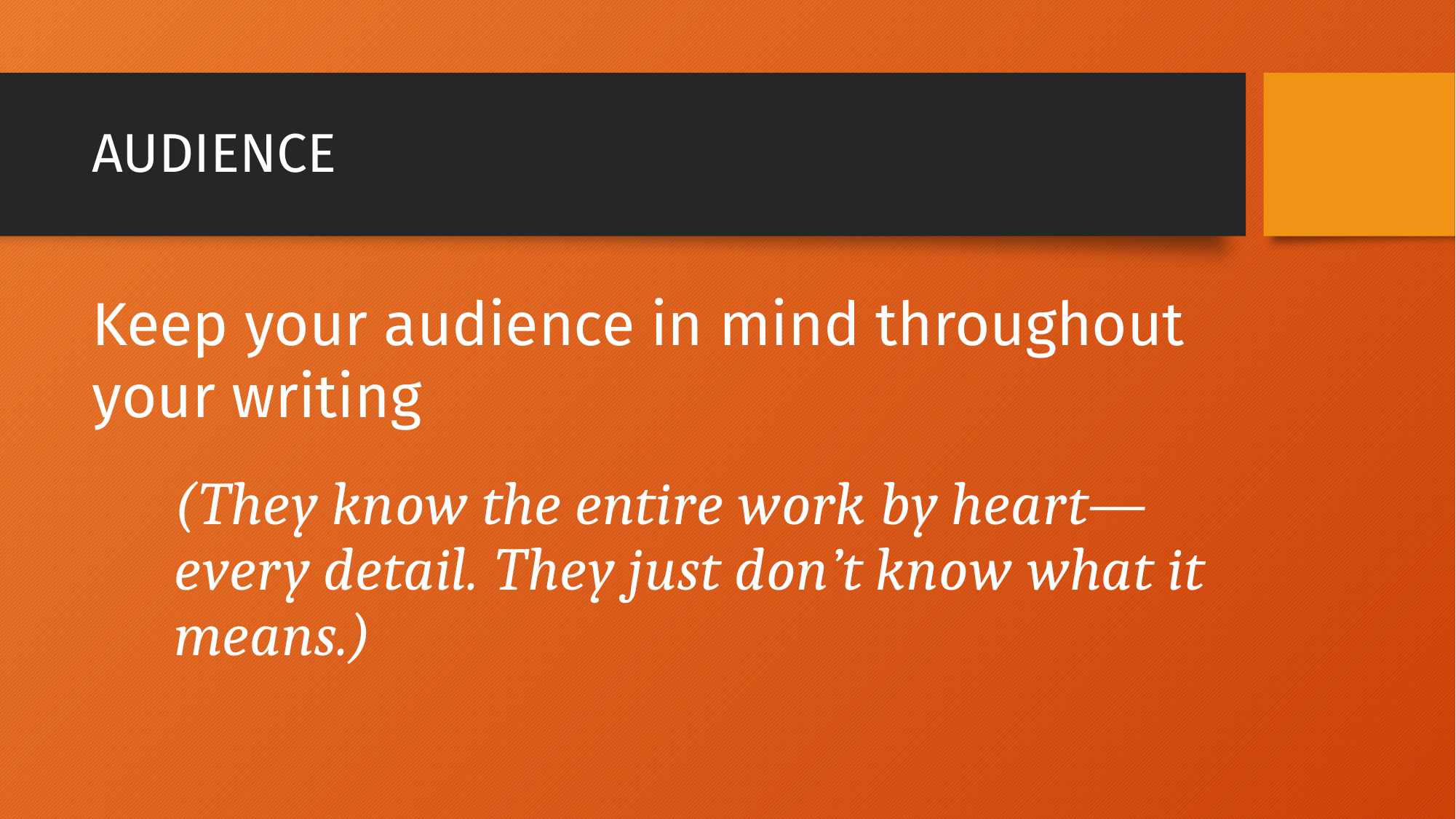

# AUDIENCE
Keep your audience in mind throughout your writing
(They know the entire work by heart—every detail. They just don’t know what it means.)